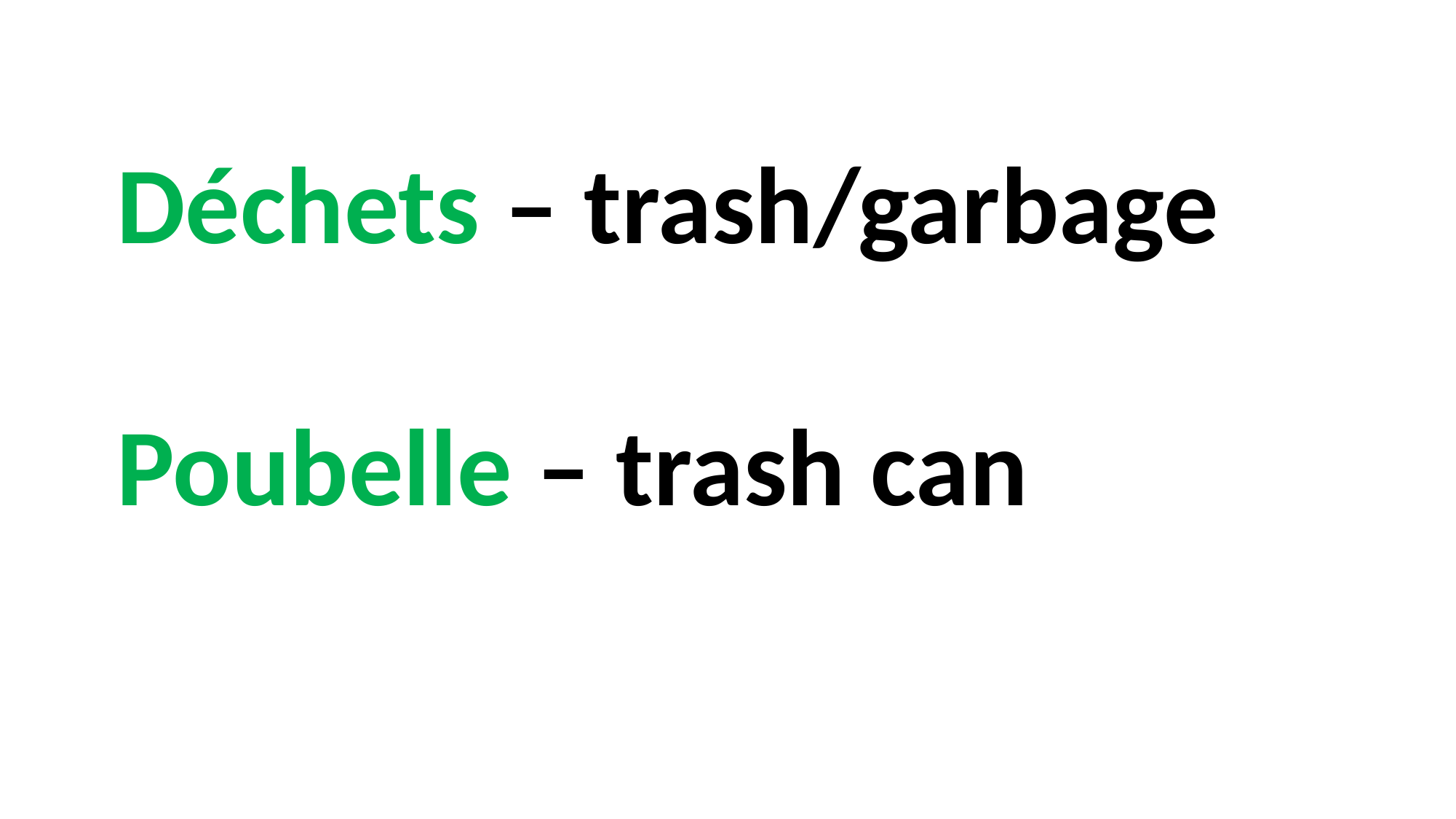

Déchets – trash/garbage

Poubelle – trash can